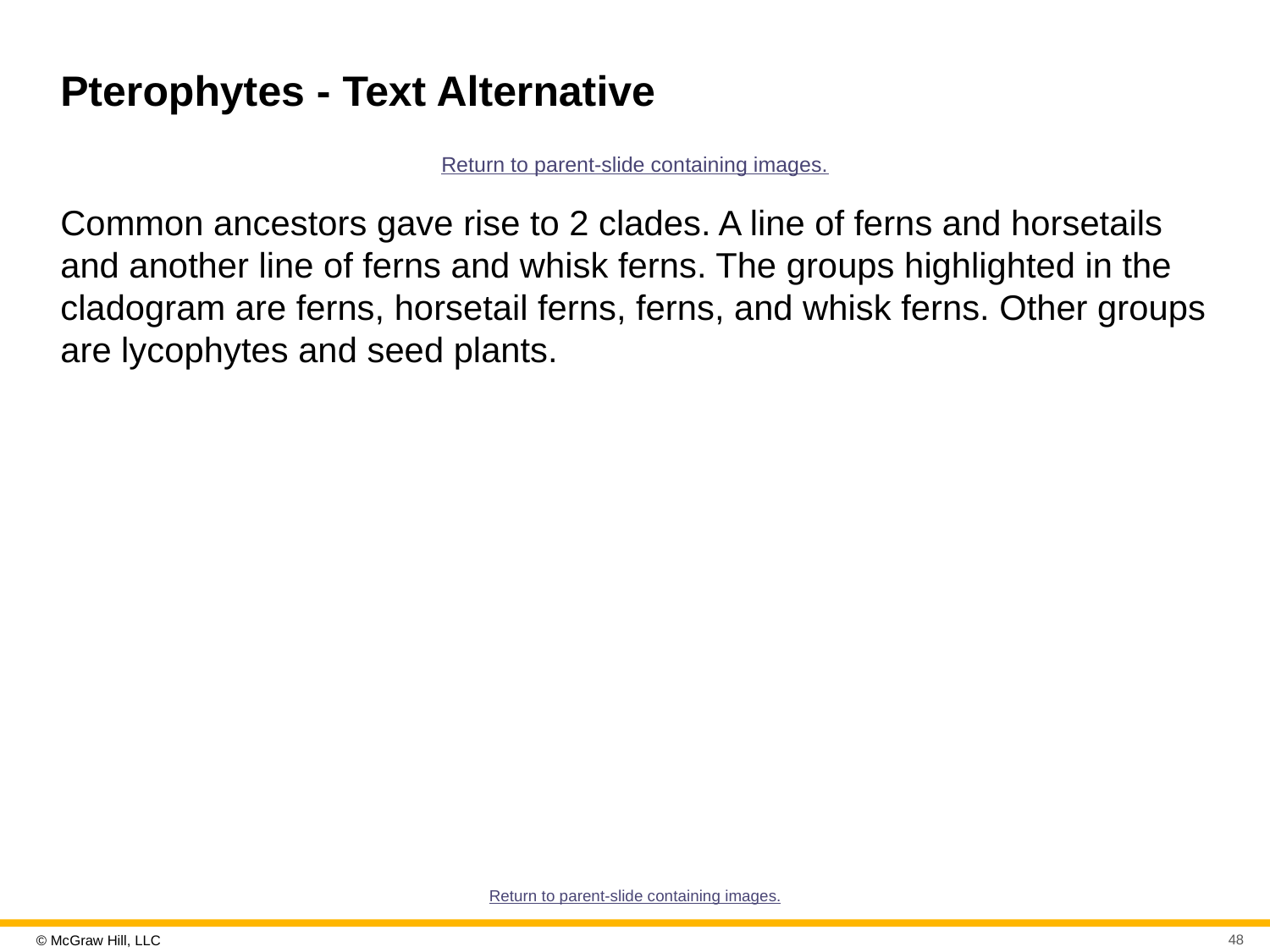

# Pterophytes - Text Alternative
Return to parent-slide containing images.
Common ancestors gave rise to 2 clades. A line of ferns and horsetails and another line of ferns and whisk ferns. The groups highlighted in the cladogram are ferns, horsetail ferns, ferns, and whisk ferns. Other groups are lycophytes and seed plants.
Return to parent-slide containing images.
48